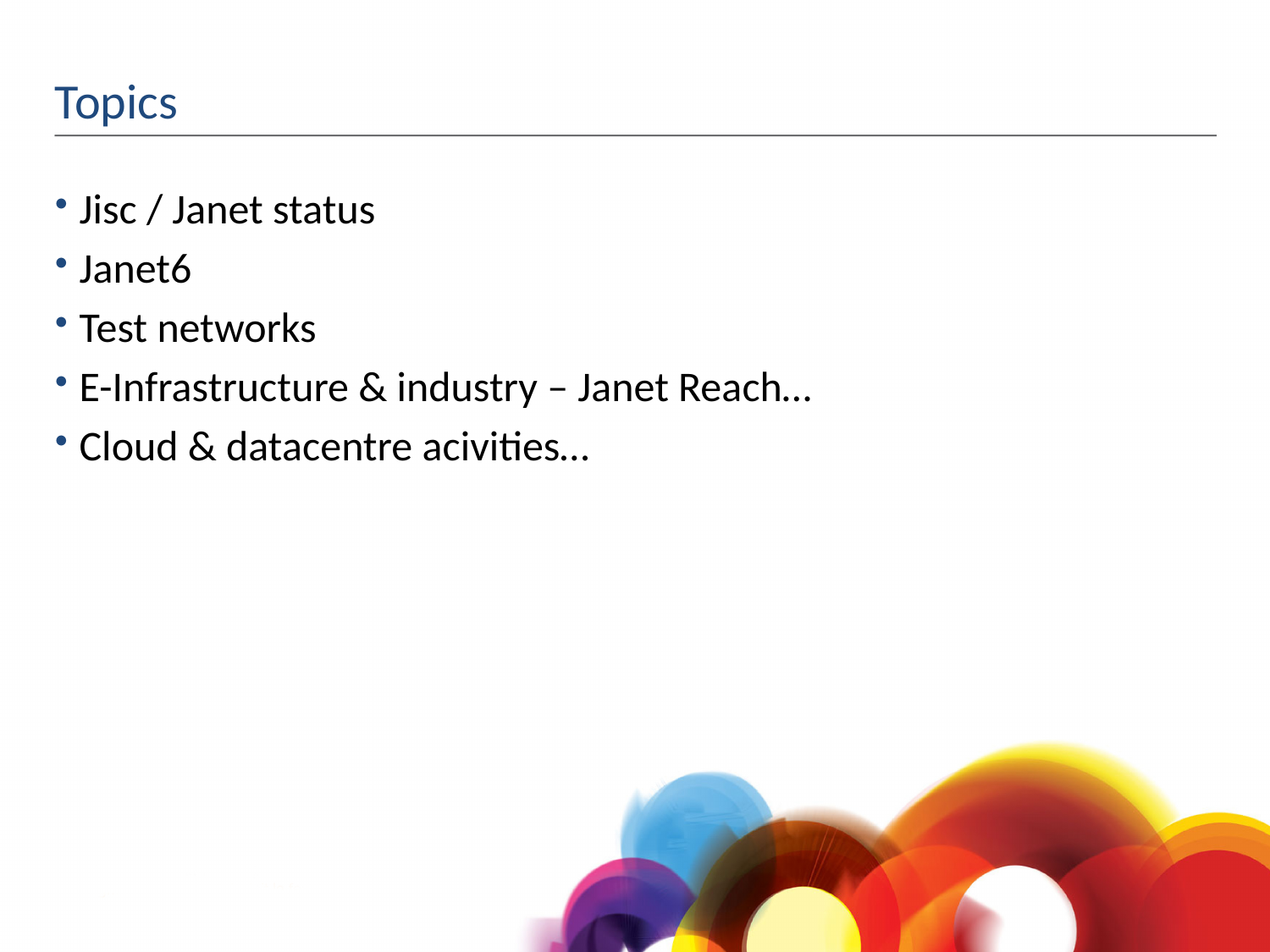

# Topics
Jisc / Janet status
Janet6
Test networks
E-Infrastructure & industry – Janet Reach…
Cloud & datacentre acivities…